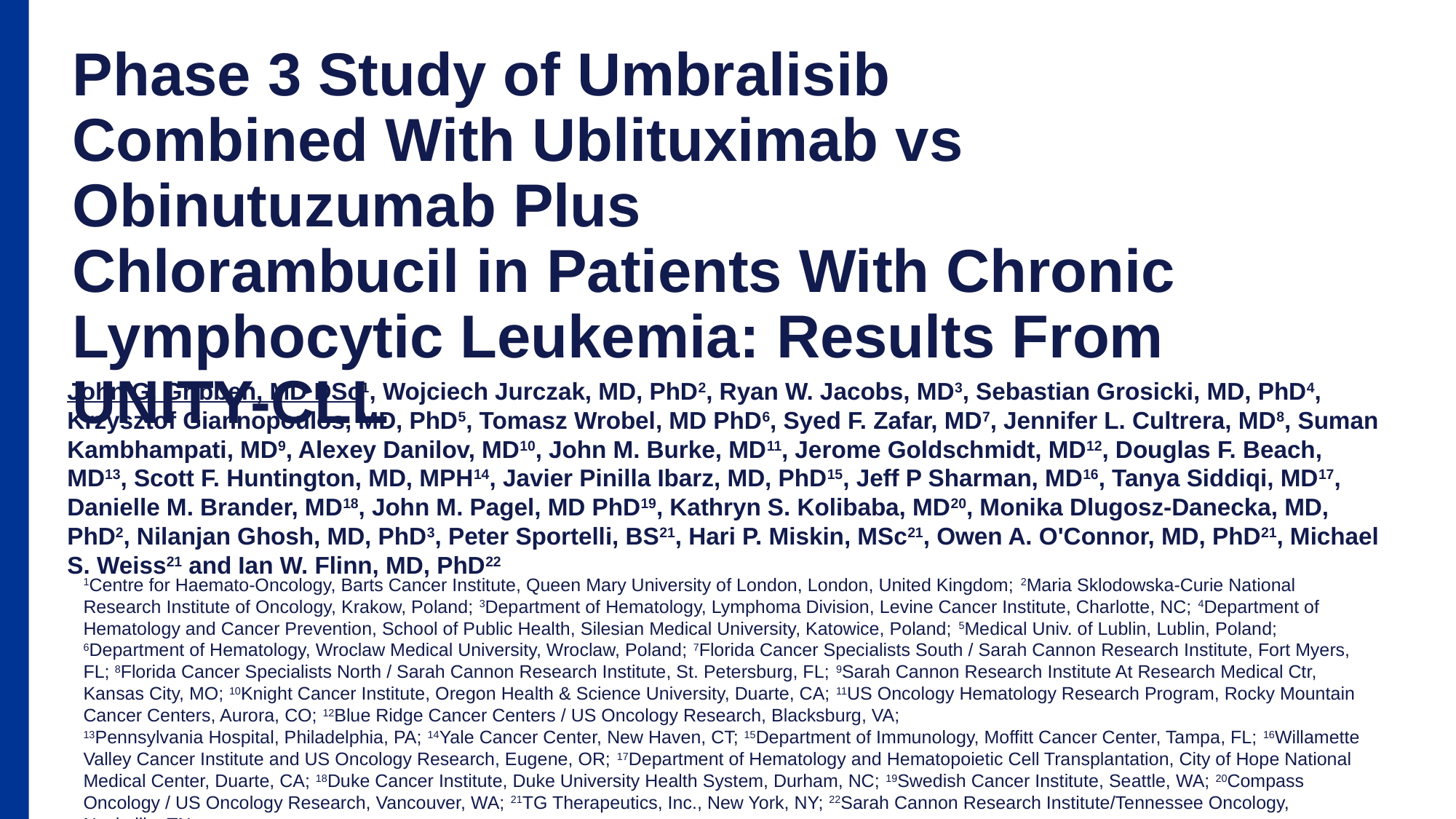

Phase 3 Study of Umbralisib Combined With Ublituximab vs Obinutuzumab Plus
Chlorambucil in Patients With Chronic Lymphocytic Leukemia: Results From UNITY-CLL
John G. Gribben, MD DSc1, Wojciech Jurczak, MD, PhD2, Ryan W. Jacobs, MD3, Sebastian Grosicki, MD, PhD4, Krzysztof Giannopoulos, MD, PhD5, Tomasz Wrobel, MD PhD6, Syed F. Zafar, MD7, Jennifer L. Cultrera, MD8, Suman Kambhampati, MD9, Alexey Danilov, MD10, John M. Burke, MD11, Jerome Goldschmidt, MD12, Douglas F. Beach, MD13, Scott F. Huntington, MD, MPH14, Javier Pinilla Ibarz, MD, PhD15, Jeff P Sharman, MD16, Tanya Siddiqi, MD17, Danielle M. Brander, MD18, John M. Pagel, MD PhD19, Kathryn S. Kolibaba, MD20, Monika Dlugosz-Danecka, MD, PhD2, Nilanjan Ghosh, MD, PhD3, Peter Sportelli, BS21, Hari P. Miskin, MSc21, Owen A. O'Connor, MD, PhD21, Michael S. Weiss21 and Ian W. Flinn, MD, PhD22
1Centre for Haemato-Oncology, Barts Cancer Institute, Queen Mary University of London, London, United Kingdom; 2Maria Sklodowska-Curie National Research Institute of Oncology, Krakow, Poland; 3Department of Hematology, Lymphoma Division, Levine Cancer Institute, Charlotte, NC; 4Department of Hematology and Cancer Prevention, School of Public Health, Silesian Medical University, Katowice, Poland; 5Medical Univ. of Lublin, Lublin, Poland; 6Department of Hematology, Wroclaw Medical University, Wroclaw, Poland; 7Florida Cancer Specialists South / Sarah Cannon Research Institute, Fort Myers, FL; 8Florida Cancer Specialists North / Sarah Cannon Research Institute, St. Petersburg, FL; 9Sarah Cannon Research Institute At Research Medical Ctr, Kansas City, MO; 10Knight Cancer Institute, Oregon Health & Science University, Duarte, CA; 11US Oncology Hematology Research Program, Rocky Mountain Cancer Centers, Aurora, CO; 12Blue Ridge Cancer Centers / US Oncology Research, Blacksburg, VA;
13Pennsylvania Hospital, Philadelphia, PA; 14Yale Cancer Center, New Haven, CT; 15Department of Immunology, Moffitt Cancer Center, Tampa, FL; 16Willamette Valley Cancer Institute and US Oncology Research, Eugene, OR; 17Department of Hematology and Hematopoietic Cell Transplantation, City of Hope National Medical Center, Duarte, CA; 18Duke Cancer Institute, Duke University Health System, Durham, NC; 19Swedish Cancer Institute, Seattle, WA; 20Compass Oncology / US Oncology Research, Vancouver, WA; 21TG Therapeutics, Inc., New York, NY; 22Sarah Cannon Research Institute/Tennessee Oncology, Nashville, TN